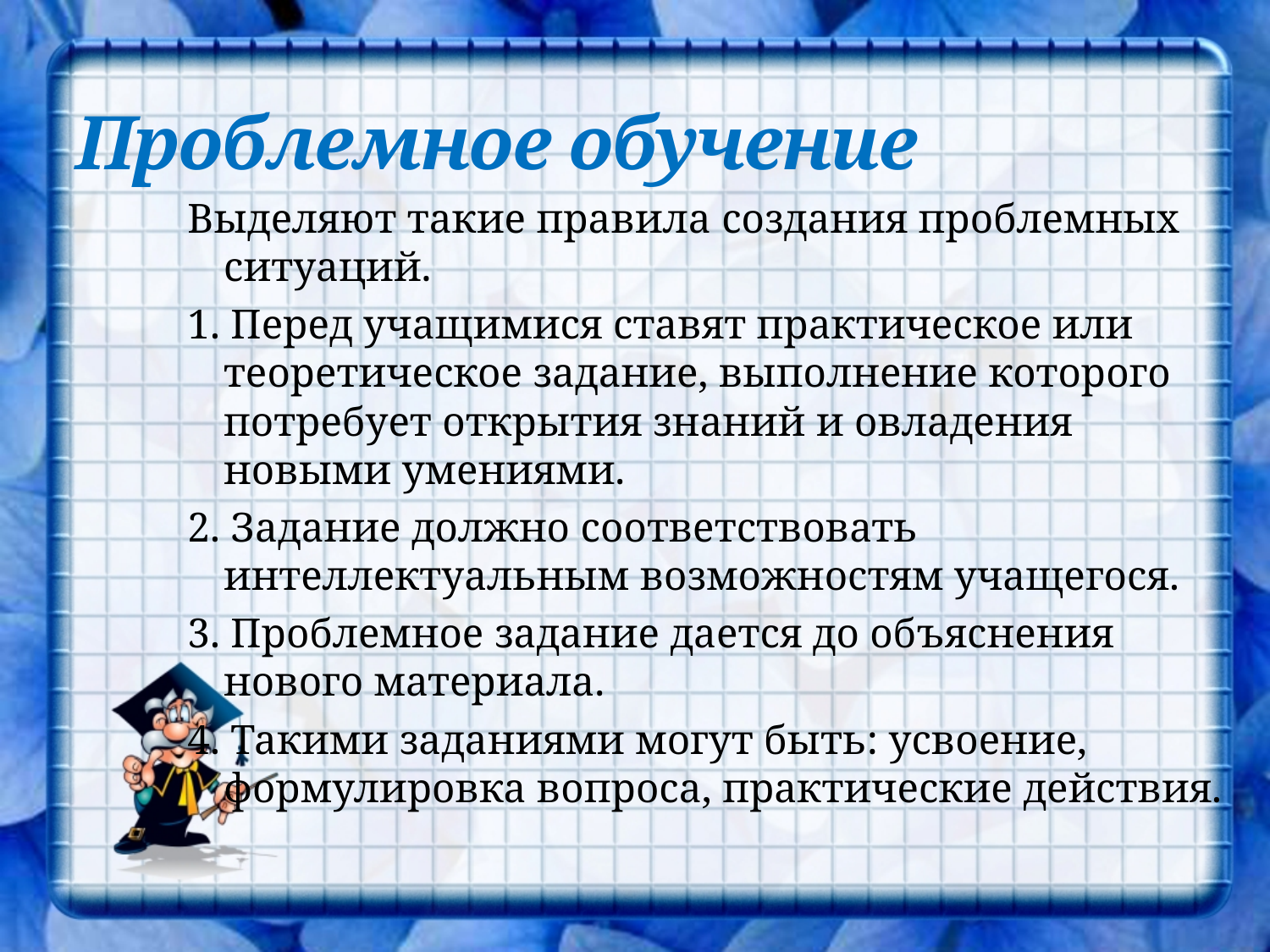

# Проблемное обучение
Выделяют такие правила создания проблемных ситуаций.
1. Перед учащимися ставят практическое или теоретическое задание, выполнение которого потребует открытия знаний и овладения новыми умениями.
2. Задание должно соответствовать интеллектуальным возможностям учащегося.
3. Проблемное задание дается до объяснения нового материала.
4. Такими заданиями могут быть: усвоение, формулировка вопроса, практические действия.